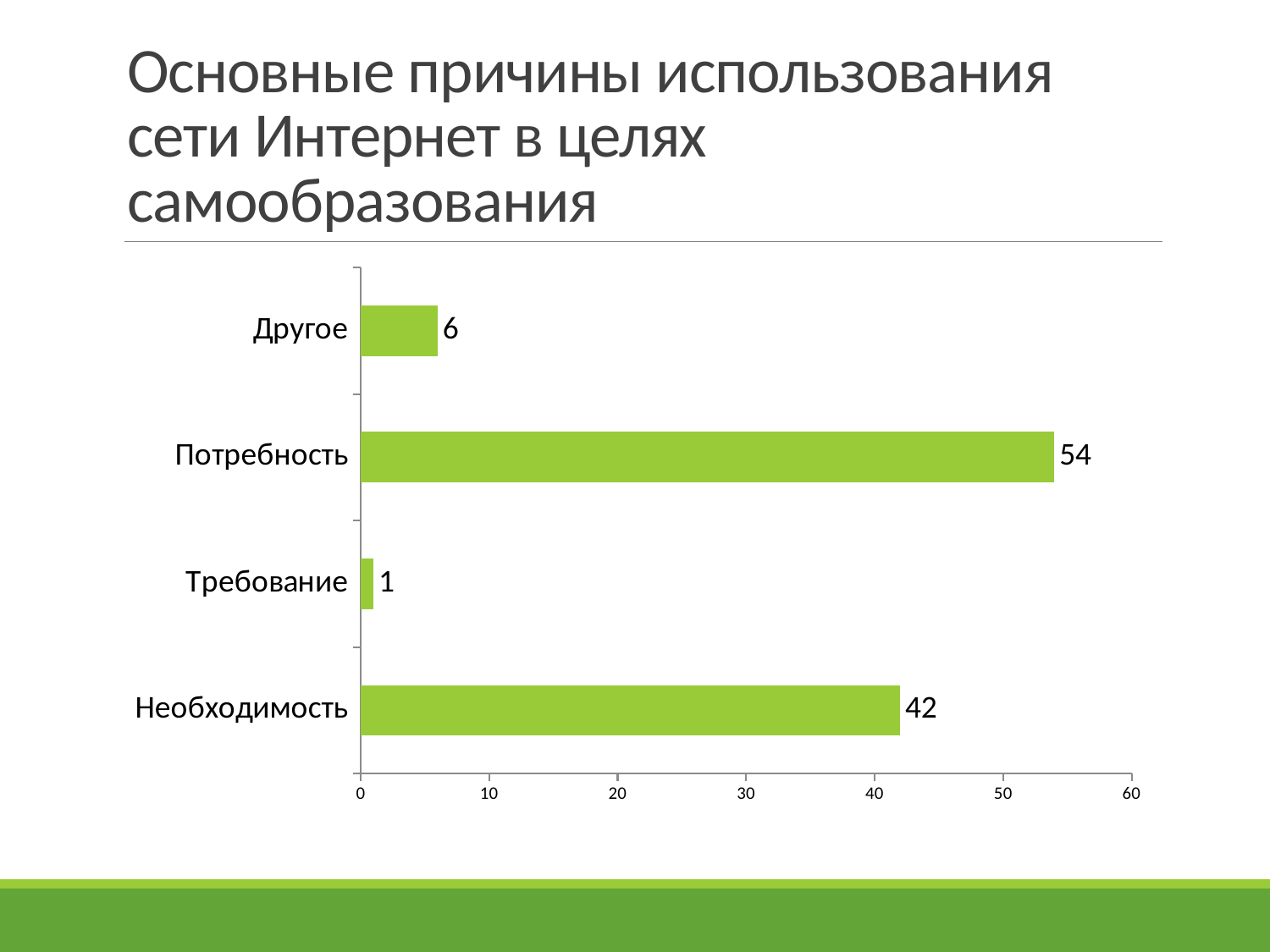

# Основные причины использования сети Интернет в целях самообразования

### Chart

| Category |  |
|---|---|
| Необходимость | 42.0 |
| Требование | 1.0 |
| Потребность | 54.0 |
| Другое | 6.0 |